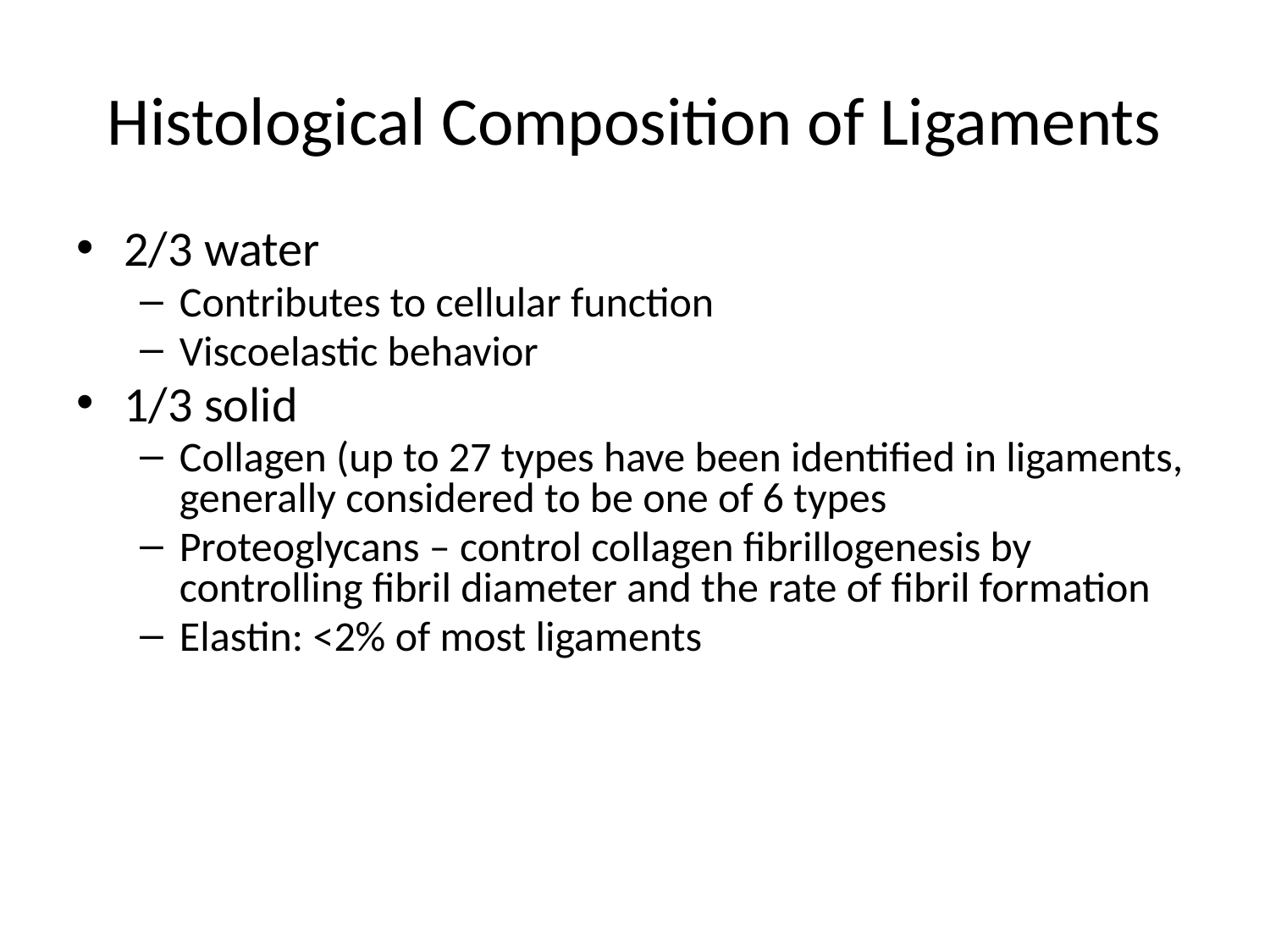

# Histological Composition of Ligaments
2/3 water
Contributes to cellular function
Viscoelastic behavior
1/3 solid
Collagen (up to 27 types have been identified in ligaments, generally considered to be one of 6 types
Proteoglycans – control collagen fibrillogenesis by controlling fibril diameter and the rate of fibril formation
Elastin: <2% of most ligaments